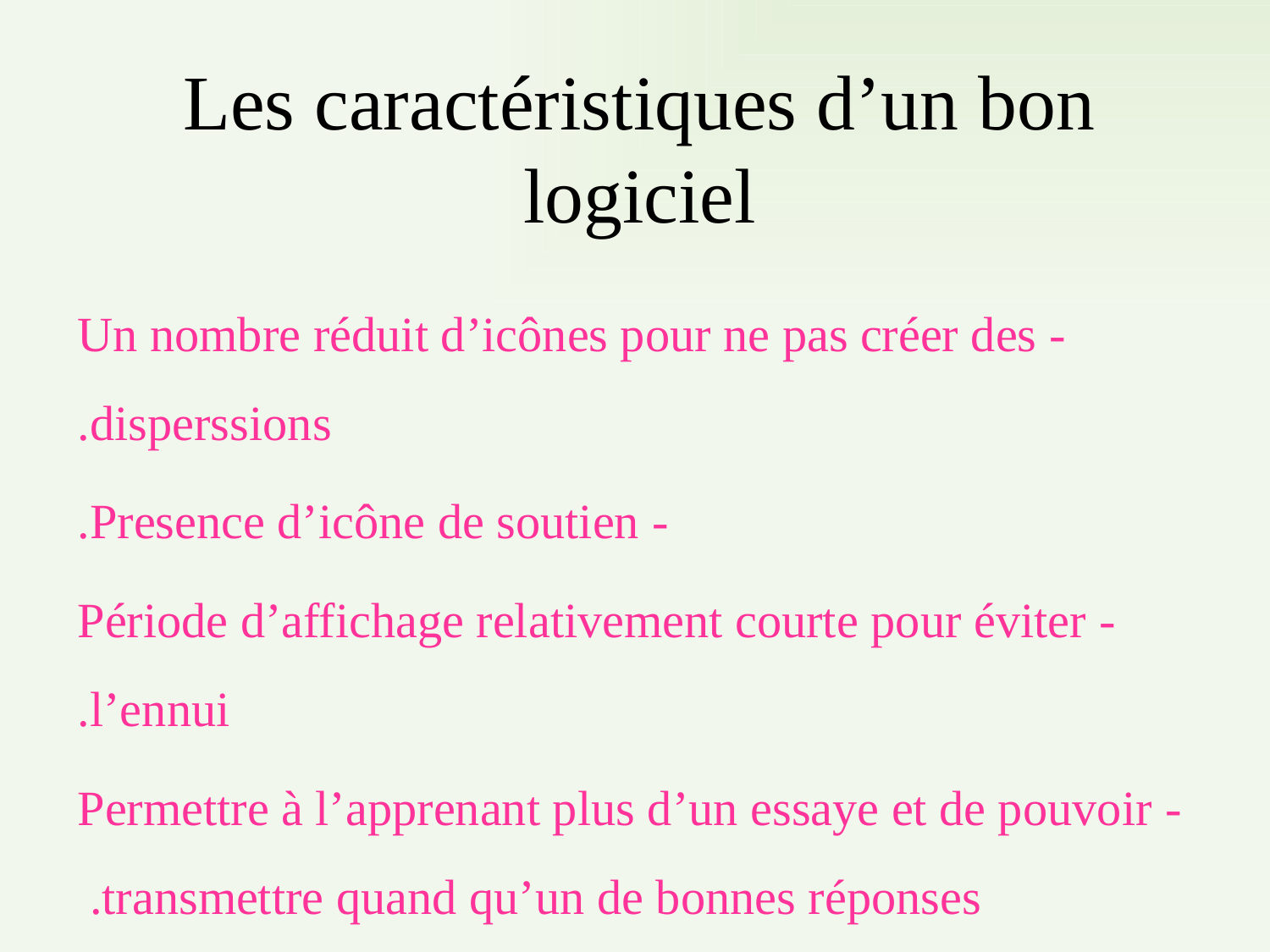

# Les caractéristiques d’un bon logiciel
 - Un nombre réduit d’icônes pour ne pas créer des disperssions.
- Presence d’icône de soutien.
- Période d’affichage relativement courte pour éviter l’ennui.
- Permettre à l’apprenant plus d’un essaye et de pouvoir transmettre quand qu’un de bonnes réponses.